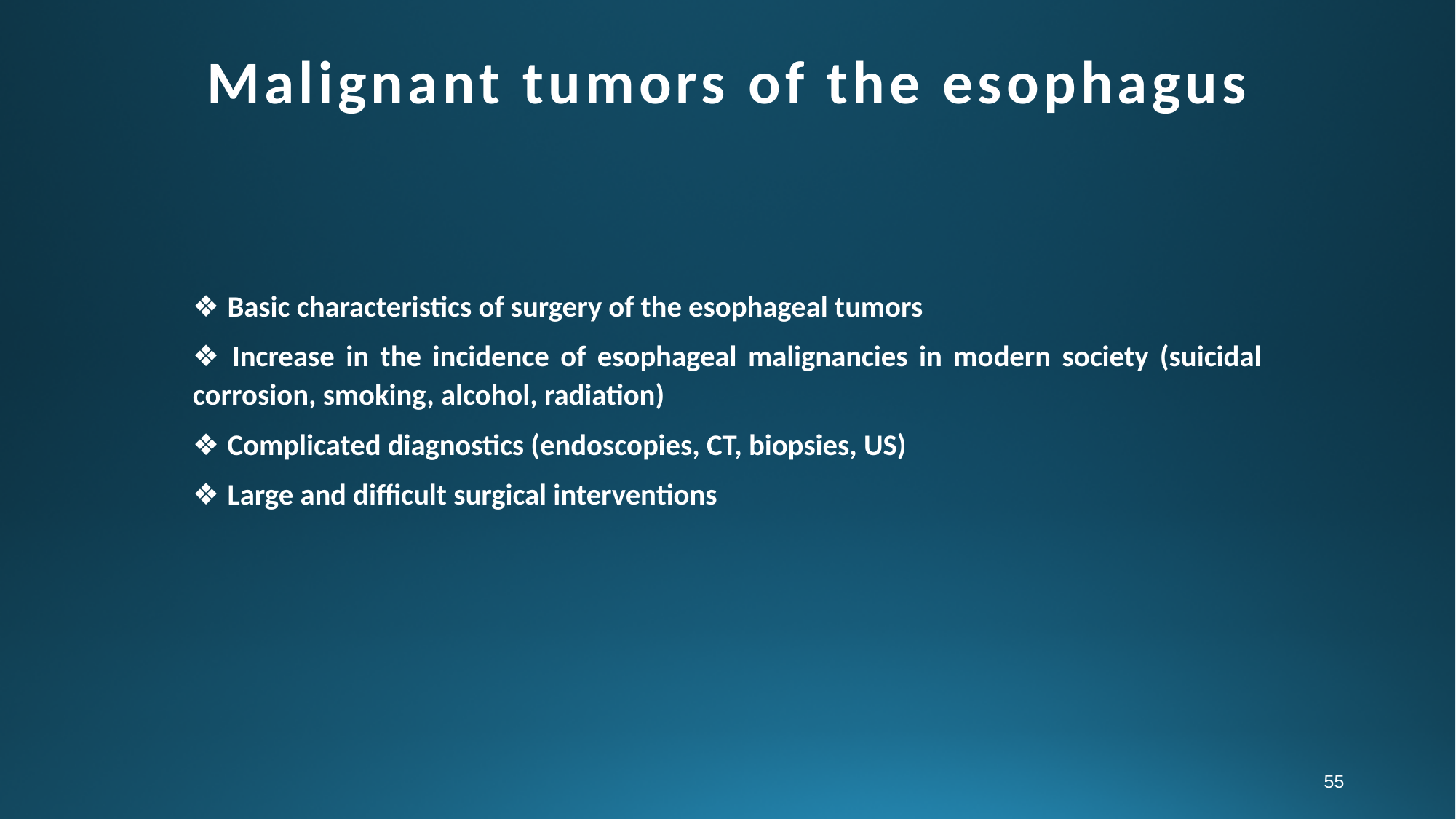

# Malignant tumors of the esophagus

❖ Basic characteristics of surgery of the esophageal tumors
❖ Increase in the incidence of esophageal malignancies in modern society (suicidal corrosion, smoking, alcohol, radiation)
❖ Complicated diagnostics (endoscopies, CT, biopsies, US)
❖ Large and difficult surgical interventions
55